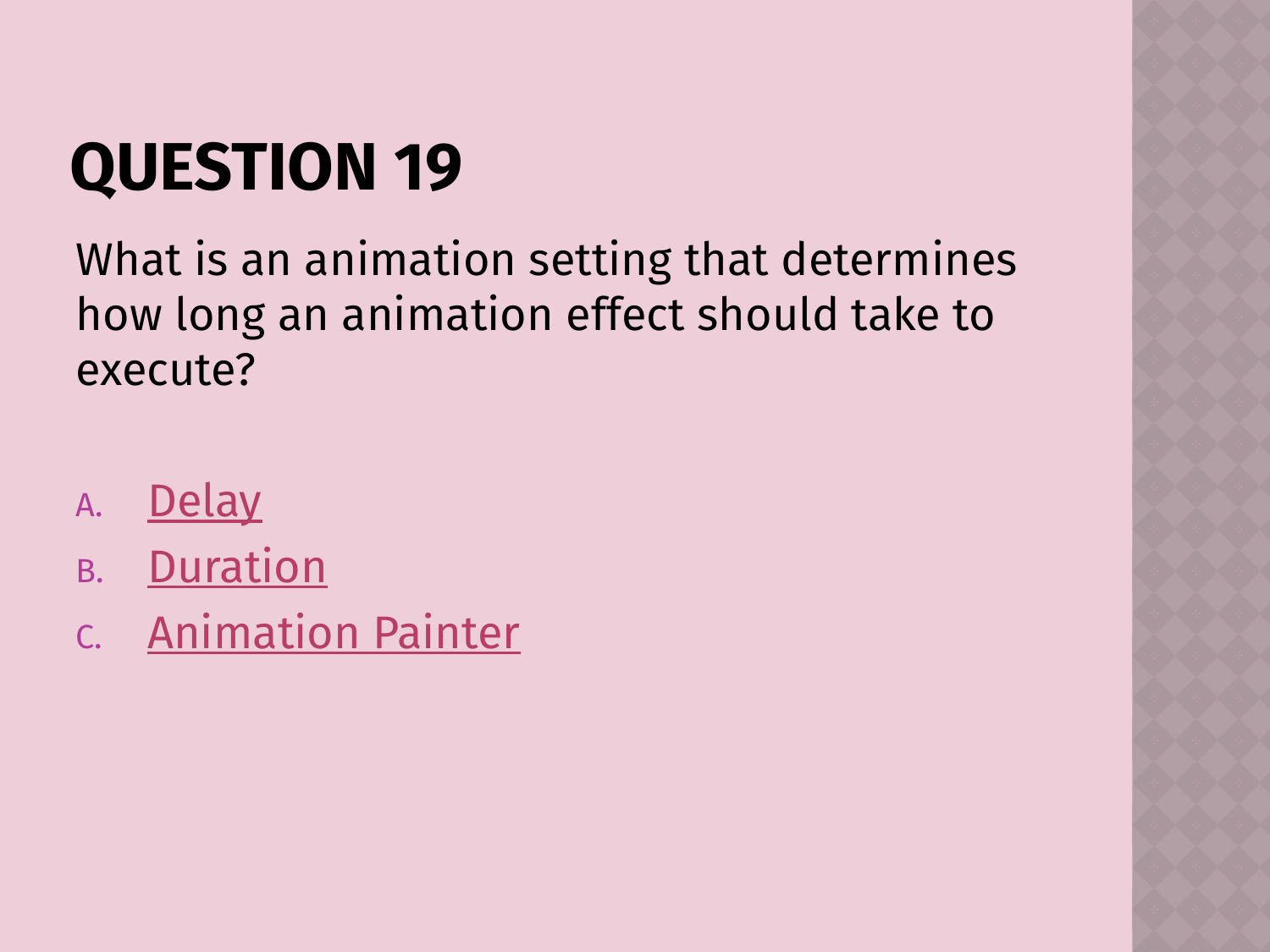

# Question 19
What is an animation setting that determines how long an animation effect should take to execute?

Delay
Duration
Animation Painter